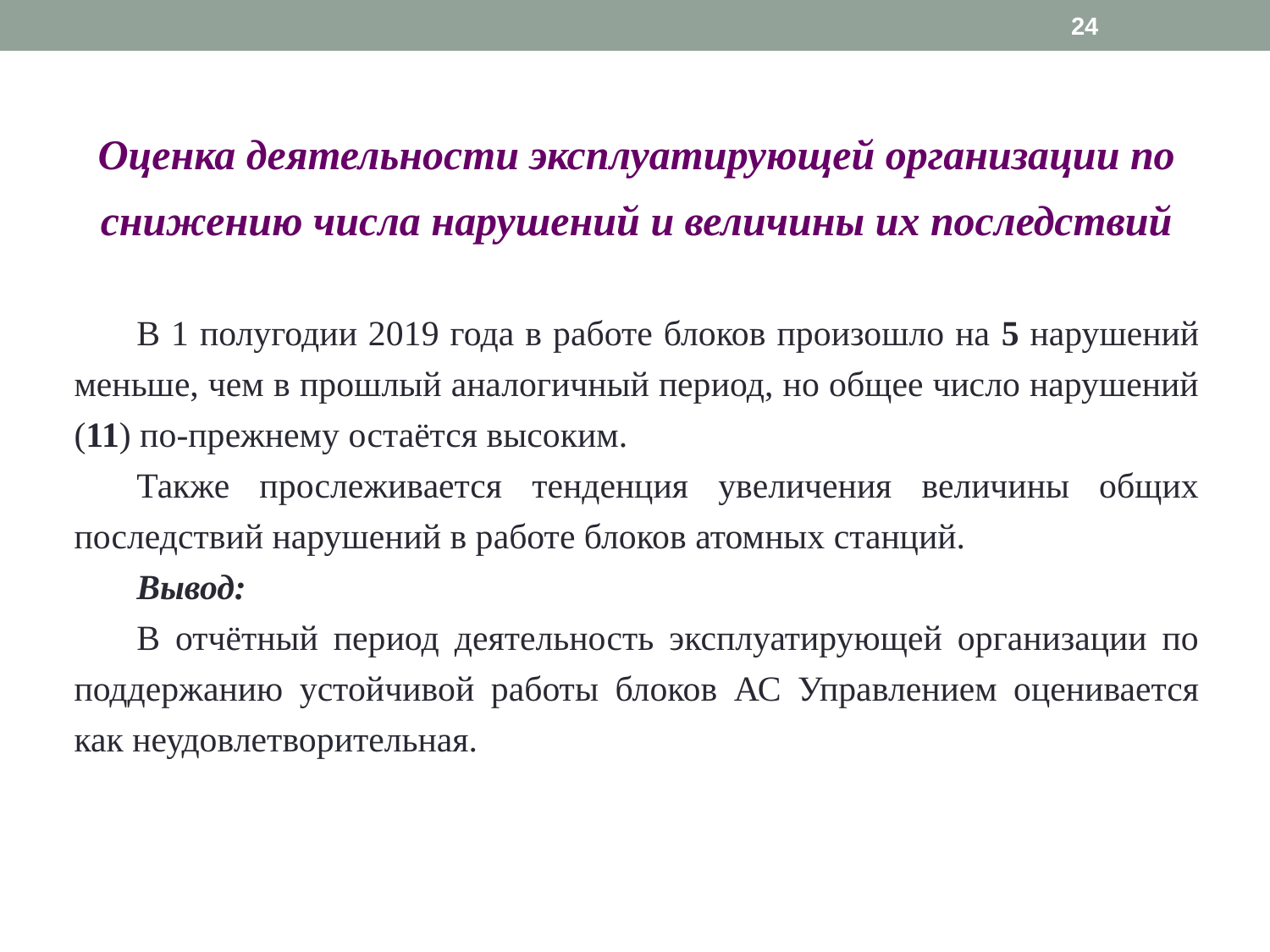

24
Оценка деятельности эксплуатирующей организации по снижению числа нарушений и величины их последствий
В 1 полугодии 2019 года в работе блоков произошло на 5 нарушений меньше, чем в прошлый аналогичный период, но общее число нарушений (11) по-прежнему остаётся высоким.
Также прослеживается тенденция увеличения величины общих последствий нарушений в работе блоков атомных станций.
Вывод:
В отчётный период деятельность эксплуатирующей организации по поддержанию устойчивой работы блоков АС Управлением оценивается как неудовлетворительная.